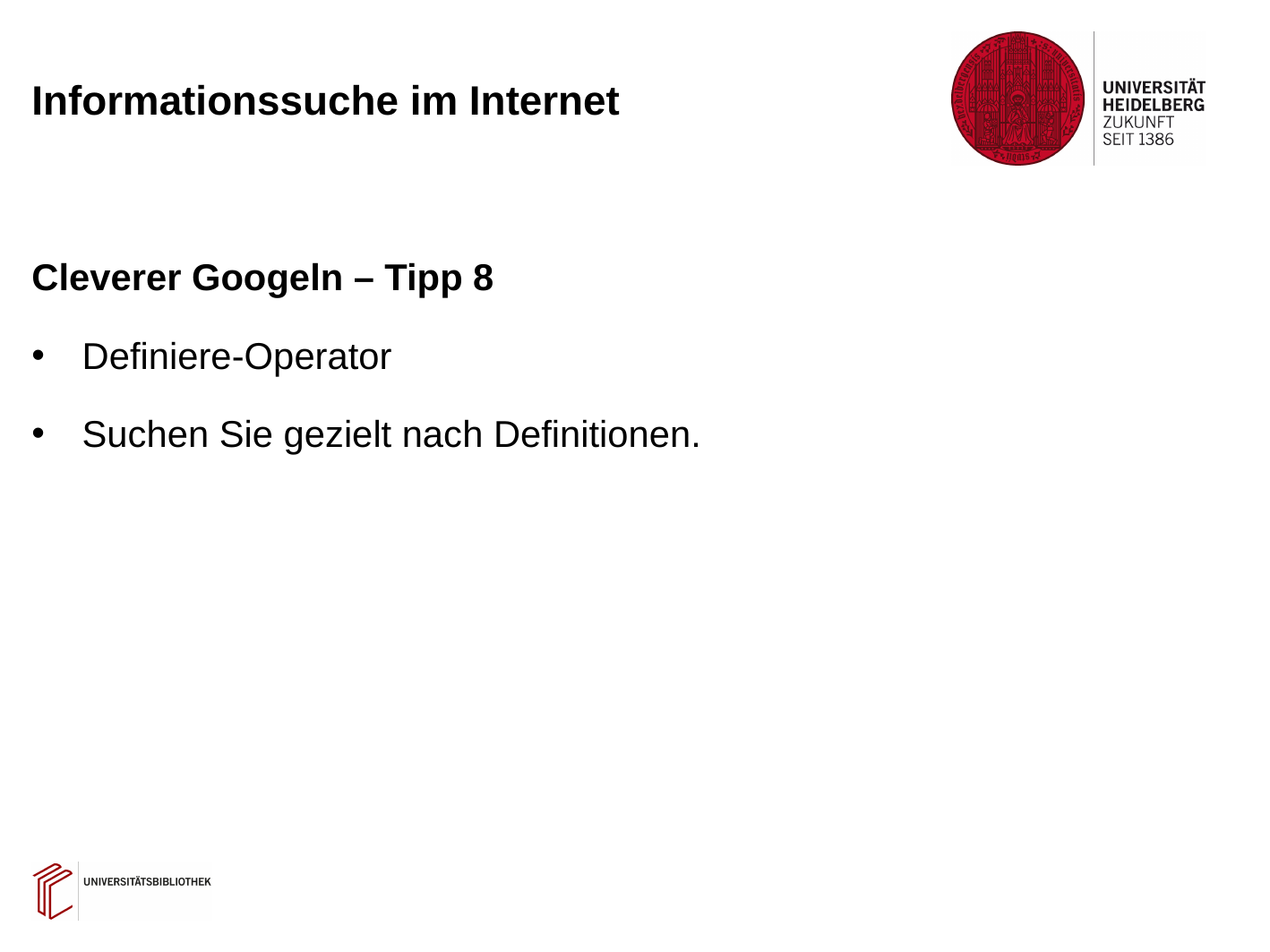

# Informationssuche im Internet
Cleverer Googeln – Tipp 8

Definiere-Operator

Suchen Sie gezielt nach Definitionen.
33